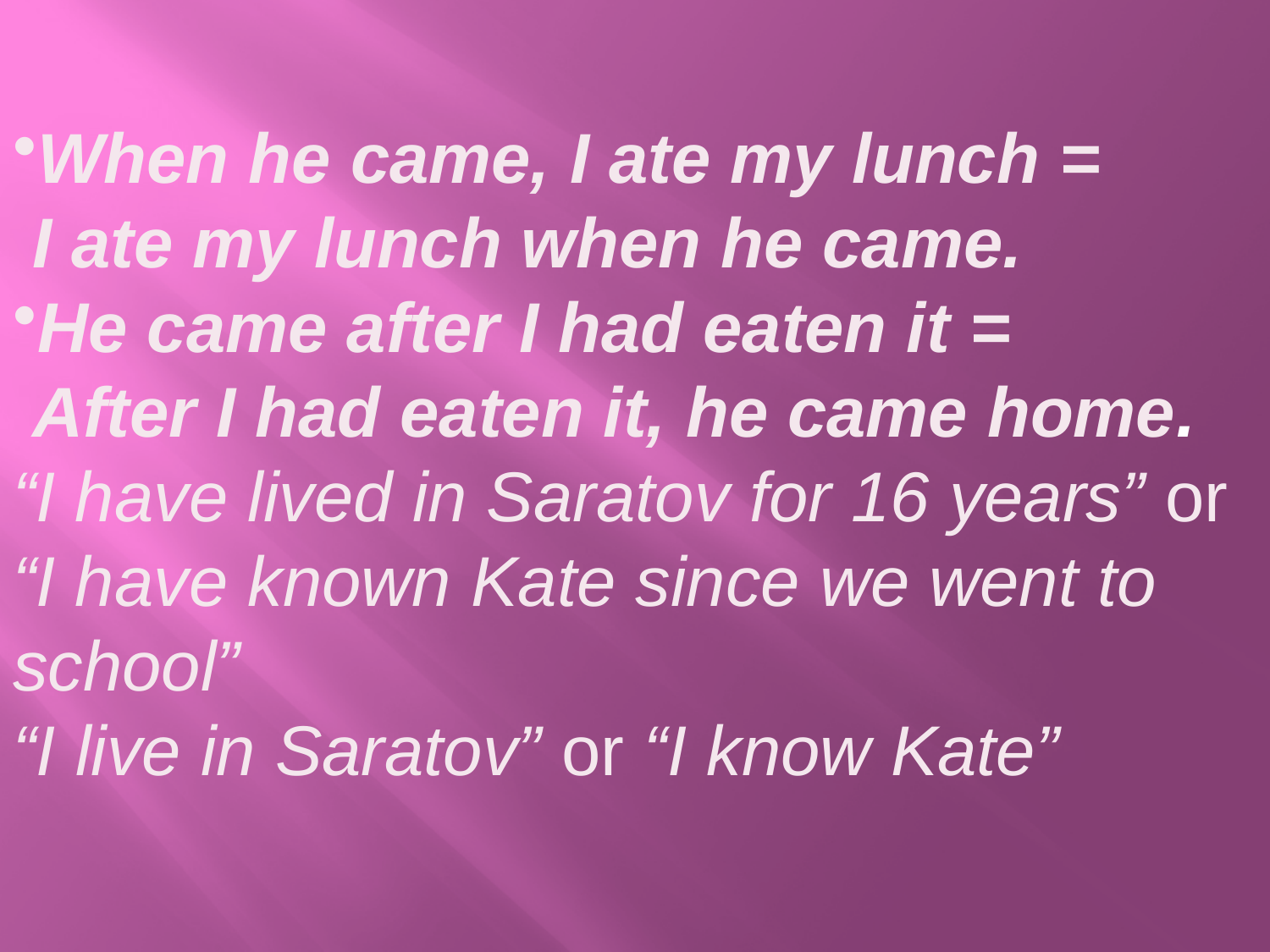

When he came, I ate my lunch =
 I ate my lunch when he came.
He came after I had eaten it =
 After I had eaten it, he came home. “I have lived in Saratov for 16 years” or “I have known Kate since we went to      school”
“I live in Saratov” or “I know Kate”